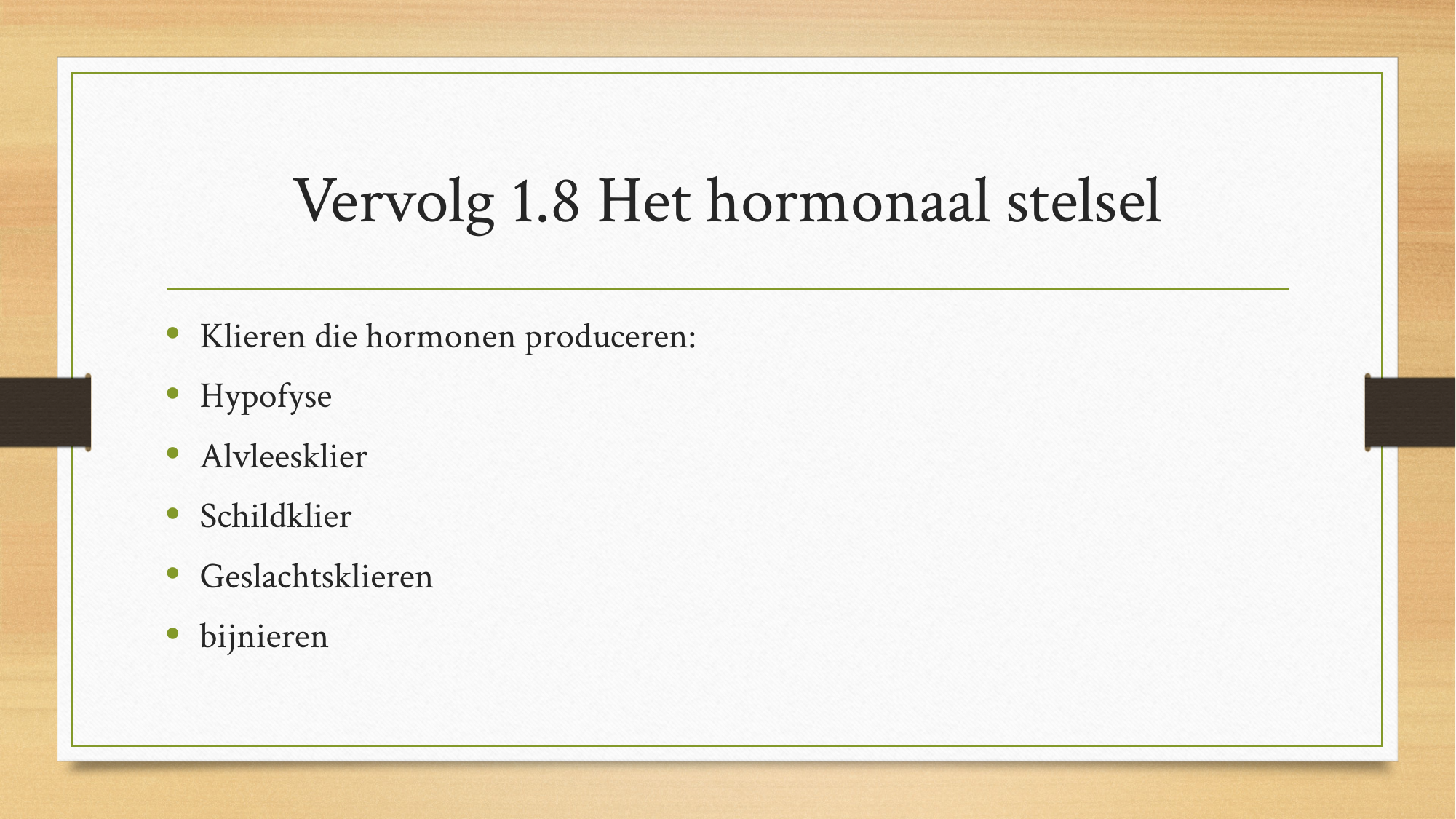

# Vervolg 1.8 Het hormonaal stelsel
Klieren die hormonen produceren:
Hypofyse
Alvleesklier
Schildklier
Geslachtsklieren
bijnieren